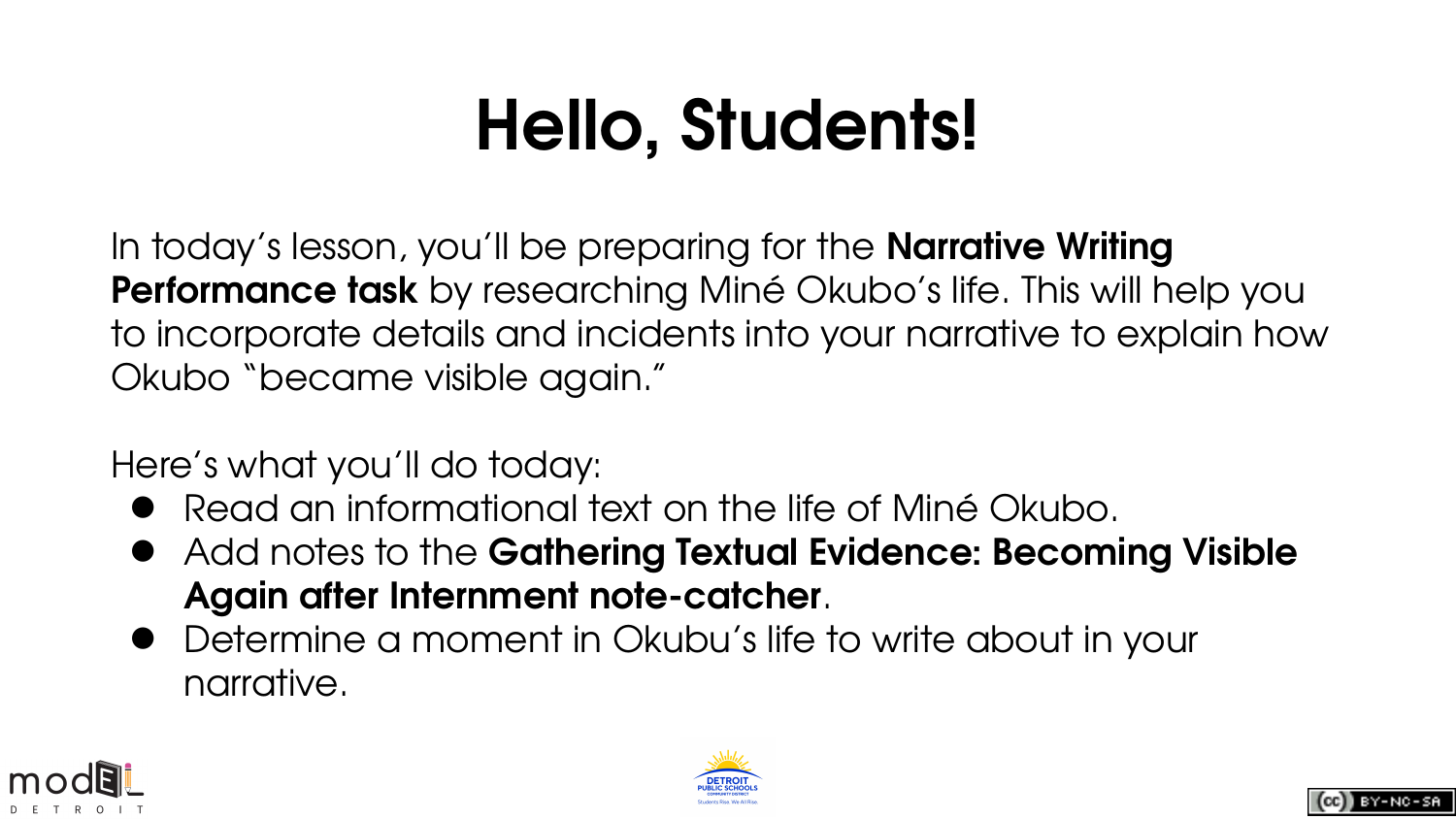

# Hello, Students!
In today’s lesson, you’ll be preparing for the Narrative Writing Performance task by researching Miné Okubo’s life. This will help you to incorporate details and incidents into your narrative to explain how
Okubo “became visible again.”

Here’s what you’ll do today:
Read an informational text on the life of Miné Okubo.
Add notes to the Gathering Textual Evidence: Becoming Visible Again after Internment note-catcher.
Determine a moment in Okubu’s life to write about in your narrative.